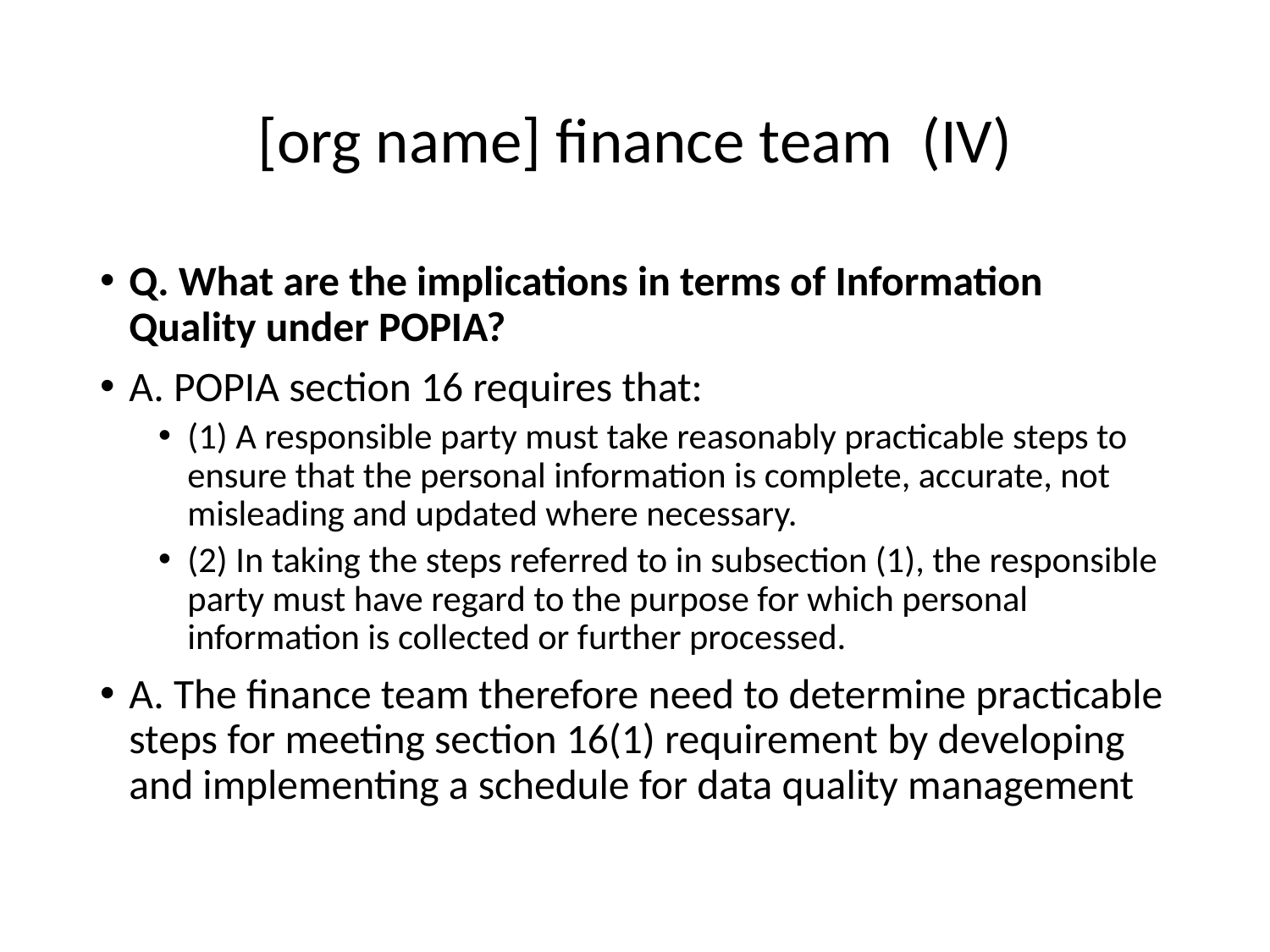

# [org name] finance team  (IV)
Q. What are the implications in terms of Information Quality under POPIA?
A. POPIA section 16 requires that:
(1) A responsible party must take reasonably practicable steps to ensure that the personal information is complete, accurate, not misleading and updated where necessary.
(2) In taking the steps referred to in subsection (1), the responsible party must have regard to the purpose for which personal information is collected or further processed.
A. The finance team therefore need to determine practicable steps for meeting section 16(1) requirement by developing and implementing a schedule for data quality management